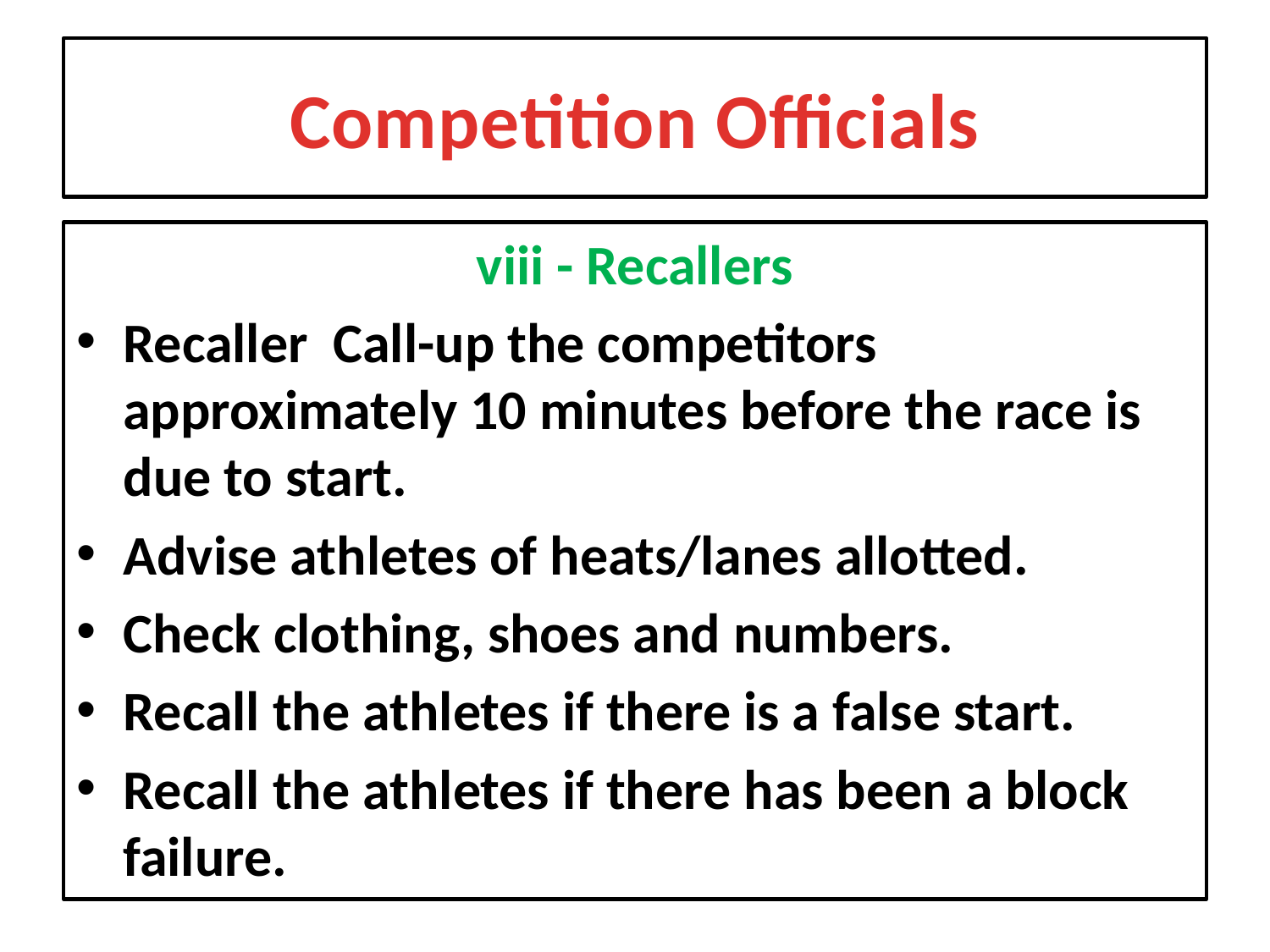

# Competition Officials
viii - Recallers
Recaller  Call-up the competitors approximately 10 minutes before the race is due to start.
Advise athletes of heats/lanes allotted.
Check clothing, shoes and numbers.
Recall the athletes if there is a false start.
Recall the athletes if there has been a block failure.